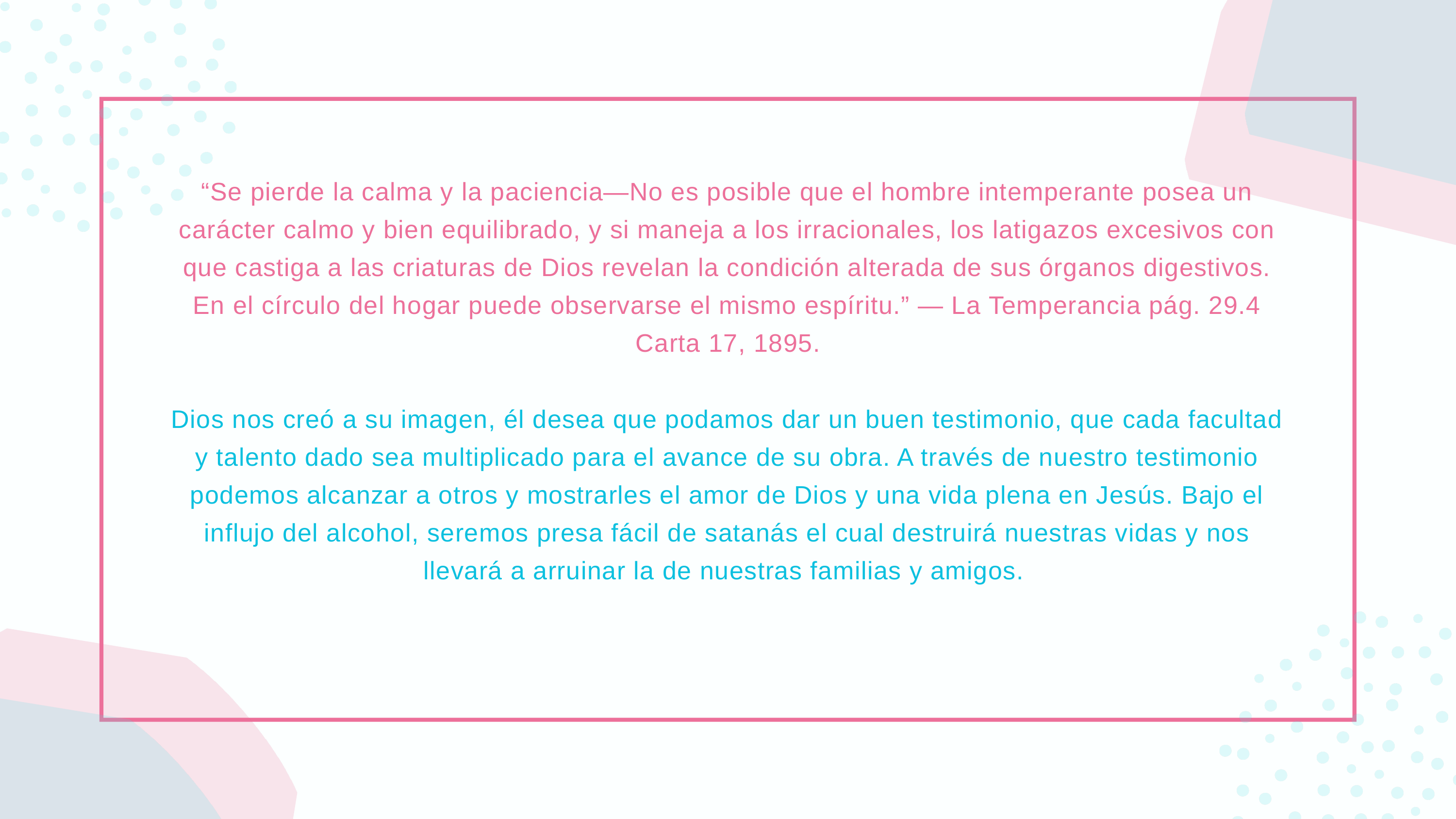

“Se pierde la calma y la paciencia—No es posible que el hombre intemperante posea un carácter calmo y bien equilibrado, y si maneja a los irracionales, los latigazos excesivos con que castiga a las criaturas de Dios revelan la condición alterada de sus órganos digestivos. En el círculo del hogar puede observarse el mismo espíritu.” — La Temperancia pág. 29.4 Carta 17, 1895.

Dios nos creó a su imagen, él desea que podamos dar un buen testimonio, que cada facultad y talento dado sea multiplicado para el avance de su obra. A través de nuestro testimonio podemos alcanzar a otros y mostrarles el amor de Dios y una vida plena en Jesús. Bajo el influjo del alcohol, seremos presa fácil de satanás el cual destruirá nuestras vidas y nos llevará a arruinar la de nuestras familias y amigos.